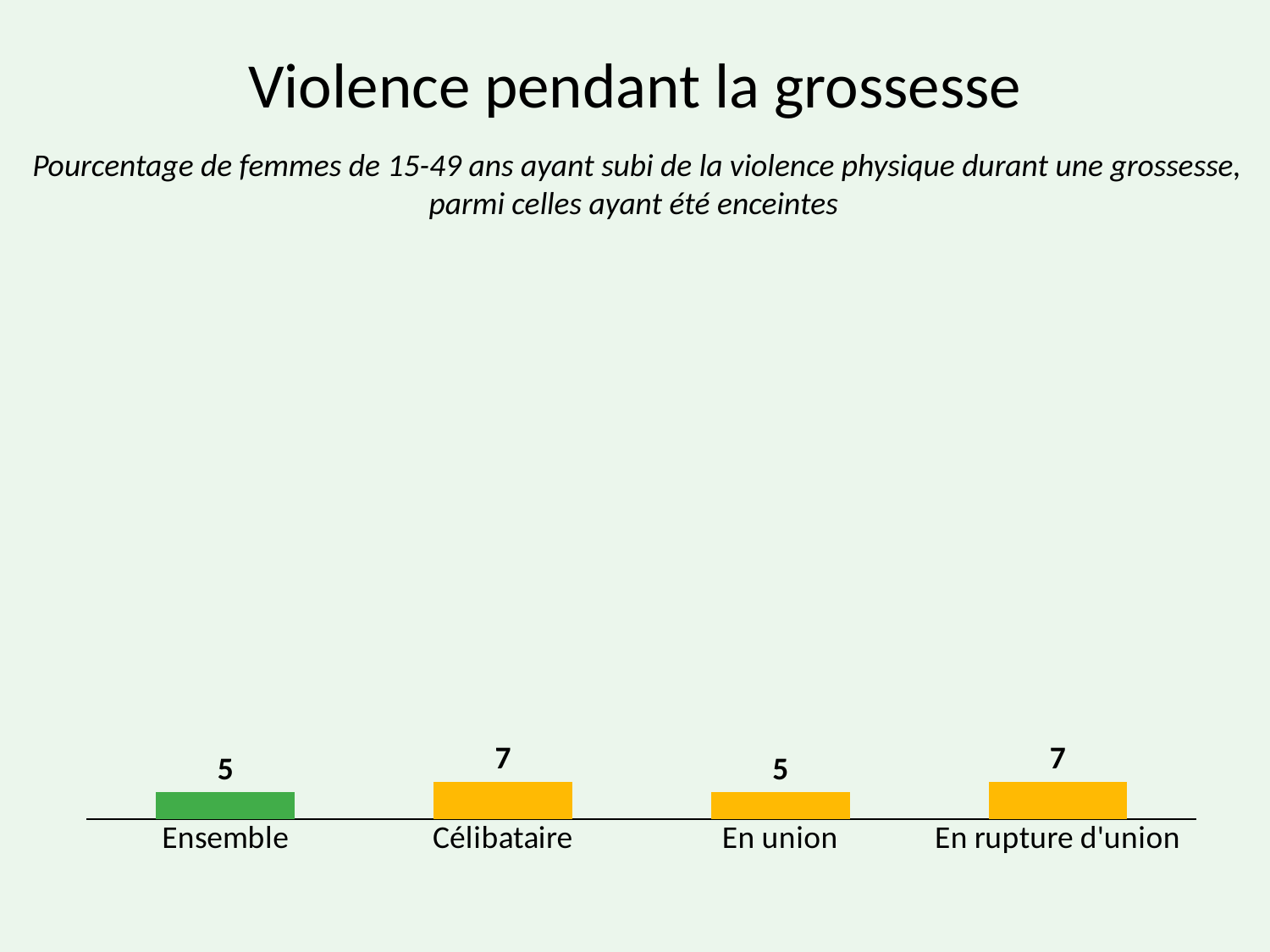

# Violence pendant la grossesse
Pourcentage de femmes de 15-49 ans ayant subi de la violence physique durant une grossesse, parmi celles ayant été enceintes

### Chart

| Category | Series 1 |
|---|---|
| Ensemble | 5.0 |
| Célibataire | 7.0 |
| En union | 5.0 |
| En rupture d'union | 7.0 |